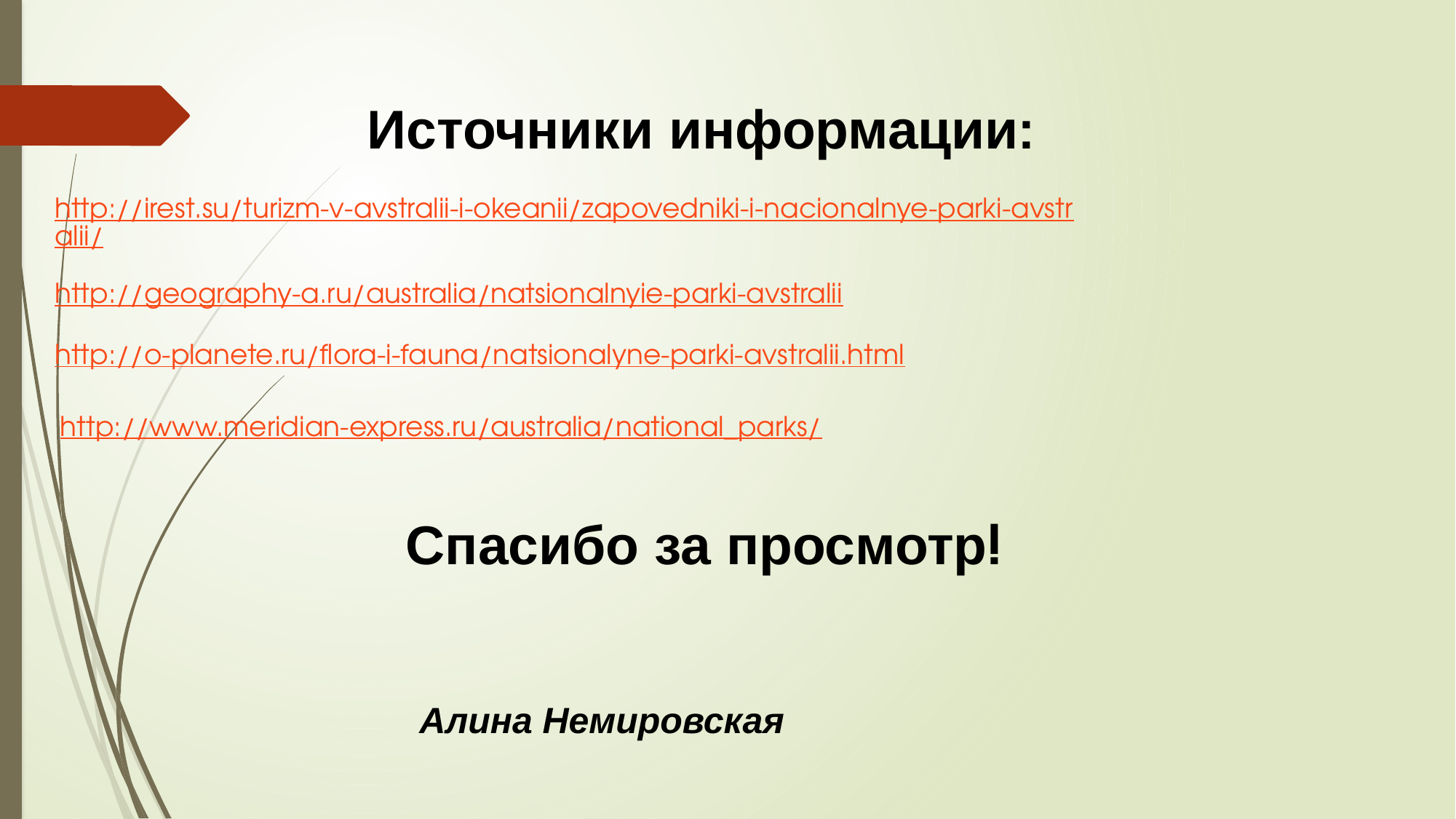

Источники информации:
http://irest.su/turizm-v-avstralii-i-okeanii/zapovedniki-i-nacionalnye-parki-avstralii/

http://geography-a.ru/australia/natsionalnyie-parki-avstralii

http://o-planete.ru/flora-i-fauna/natsionalyne-parki-avstralii.html

http://www.meridian-express.ru/australia/national_parks/

Спасибо за просмотр!
Алина Немировская